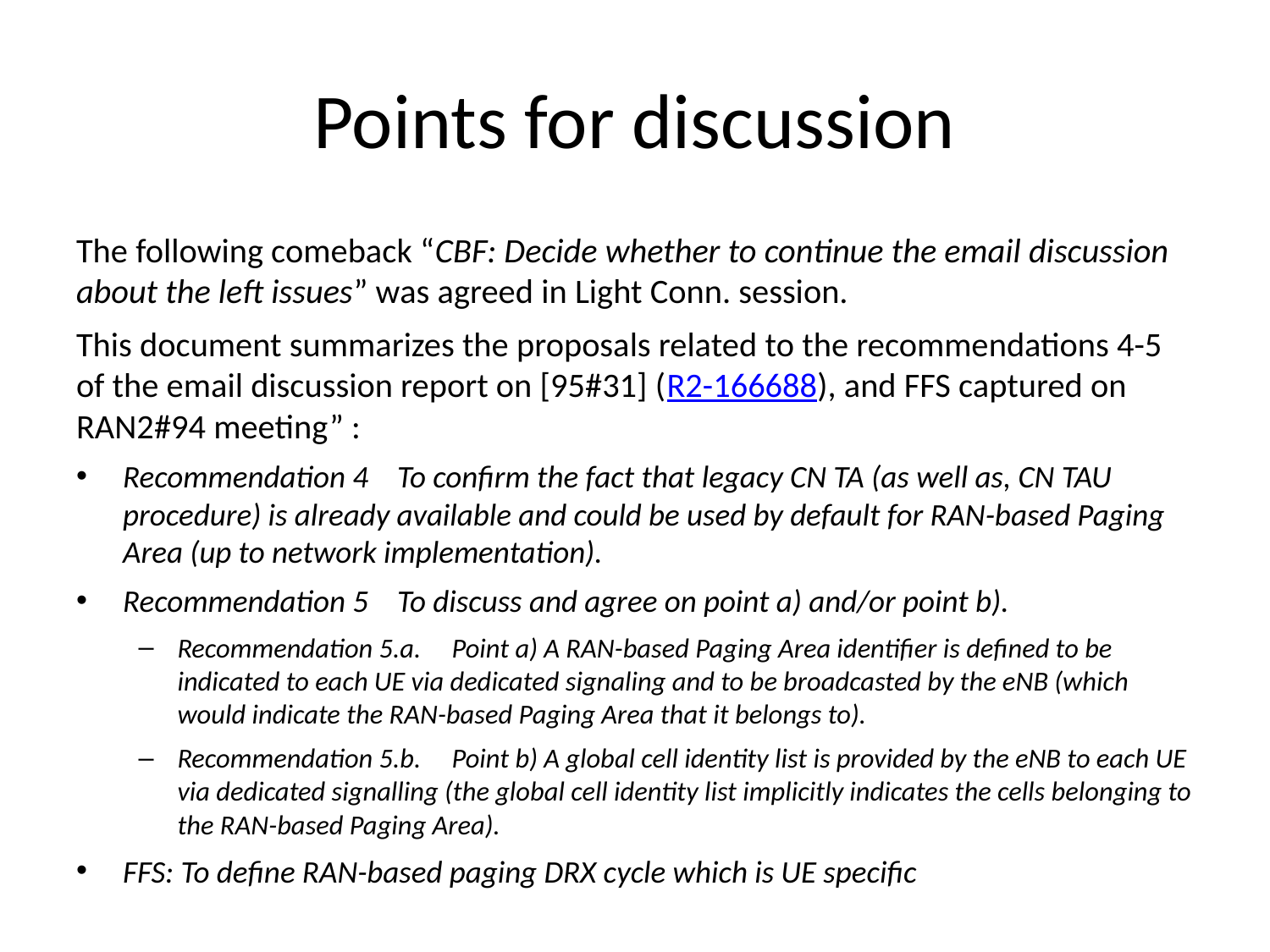

# Points for discussion
The following comeback “CBF: Decide whether to continue the email discussion about the left issues” was agreed in Light Conn. session.
This document summarizes the proposals related to the recommendations 4-5  of the email discussion report on [95#31] (R2-166688), and FFS captured on RAN2#94 meeting” :
Recommendation 4	To confirm the fact that legacy CN TA (as well as, CN TAU procedure) is already available and could be used by default for RAN-based Paging Area (up to network implementation).
Recommendation 5	To discuss and agree on point a) and/or point b).
Recommendation 5.a.	Point a) A RAN-based Paging Area identifier is defined to be indicated to each UE via dedicated signaling and to be broadcasted by the eNB (which would indicate the RAN-based Paging Area that it belongs to).
Recommendation 5.b.	Point b) A global cell identity list is provided by the eNB to each UE via dedicated signalling (the global cell identity list implicitly indicates the cells belonging to the RAN-based Paging Area).
FFS: To define RAN-based paging DRX cycle which is UE specific